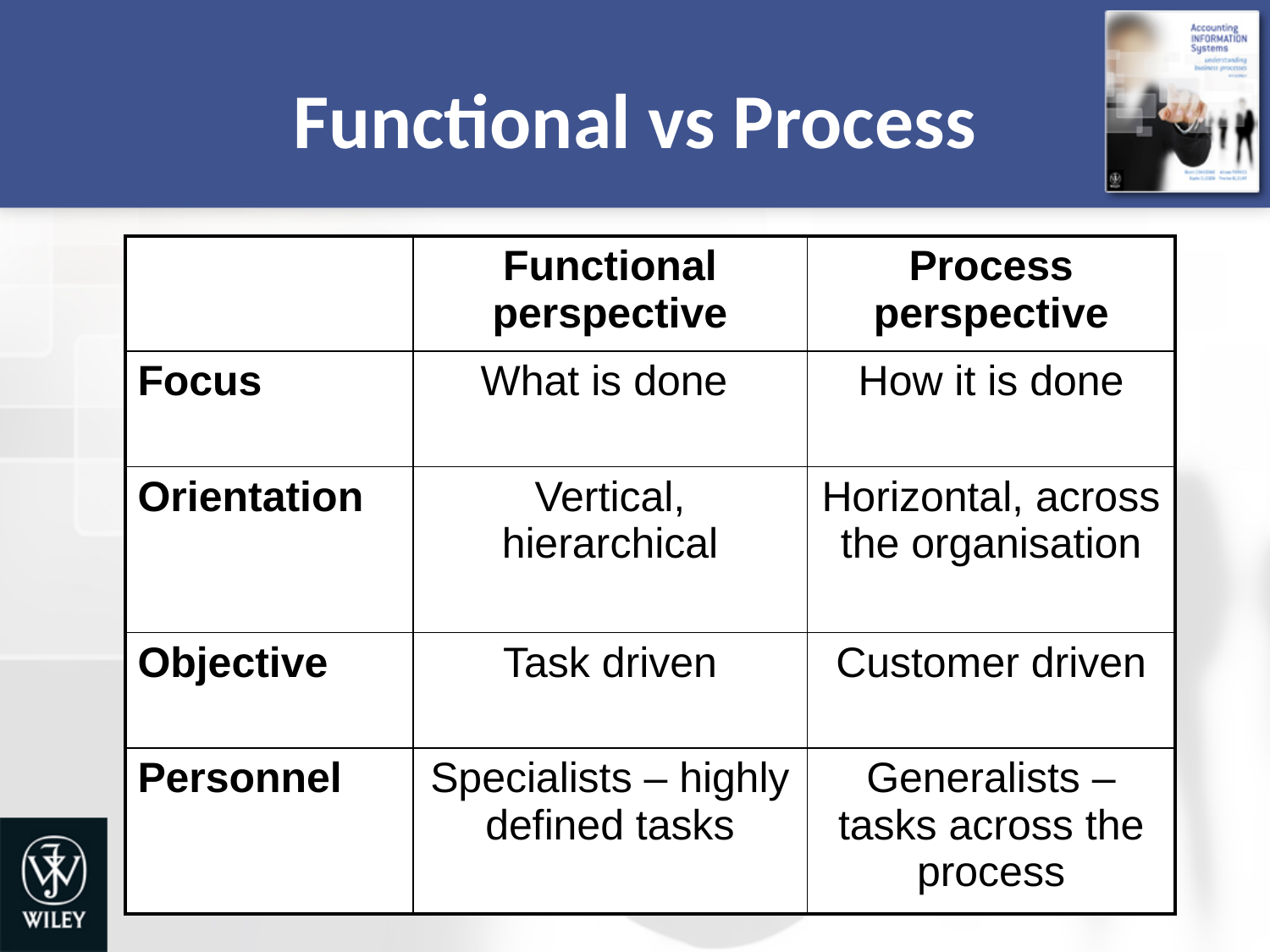

# Functional vs Process
|  | Functional perspective | Process perspective |
| --- | --- | --- |
| Focus | What is done | How it is done |
| Orientation | Vertical, hierarchical | Horizontal, across the organisation |
| Objective | Task driven | Customer driven |
| Personnel | Specialists – highly defined tasks | Generalists – tasks across the process |